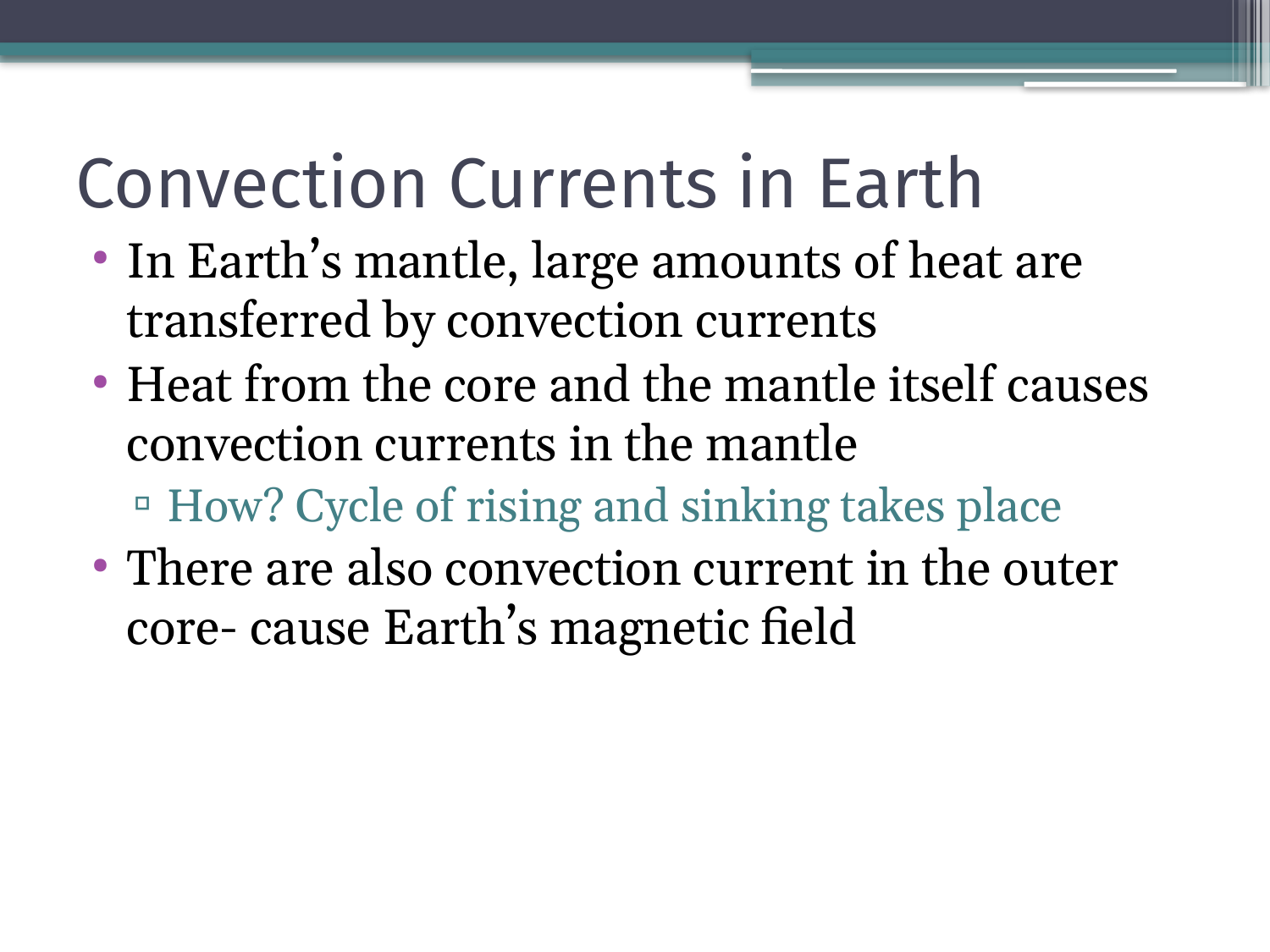

# Convection Currents in Earth
In Earth’s mantle, large amounts of heat are transferred by convection currents
Heat from the core and the mantle itself causes convection currents in the mantle
How? Cycle of rising and sinking takes place
There are also convection current in the outer core- cause Earth’s magnetic field